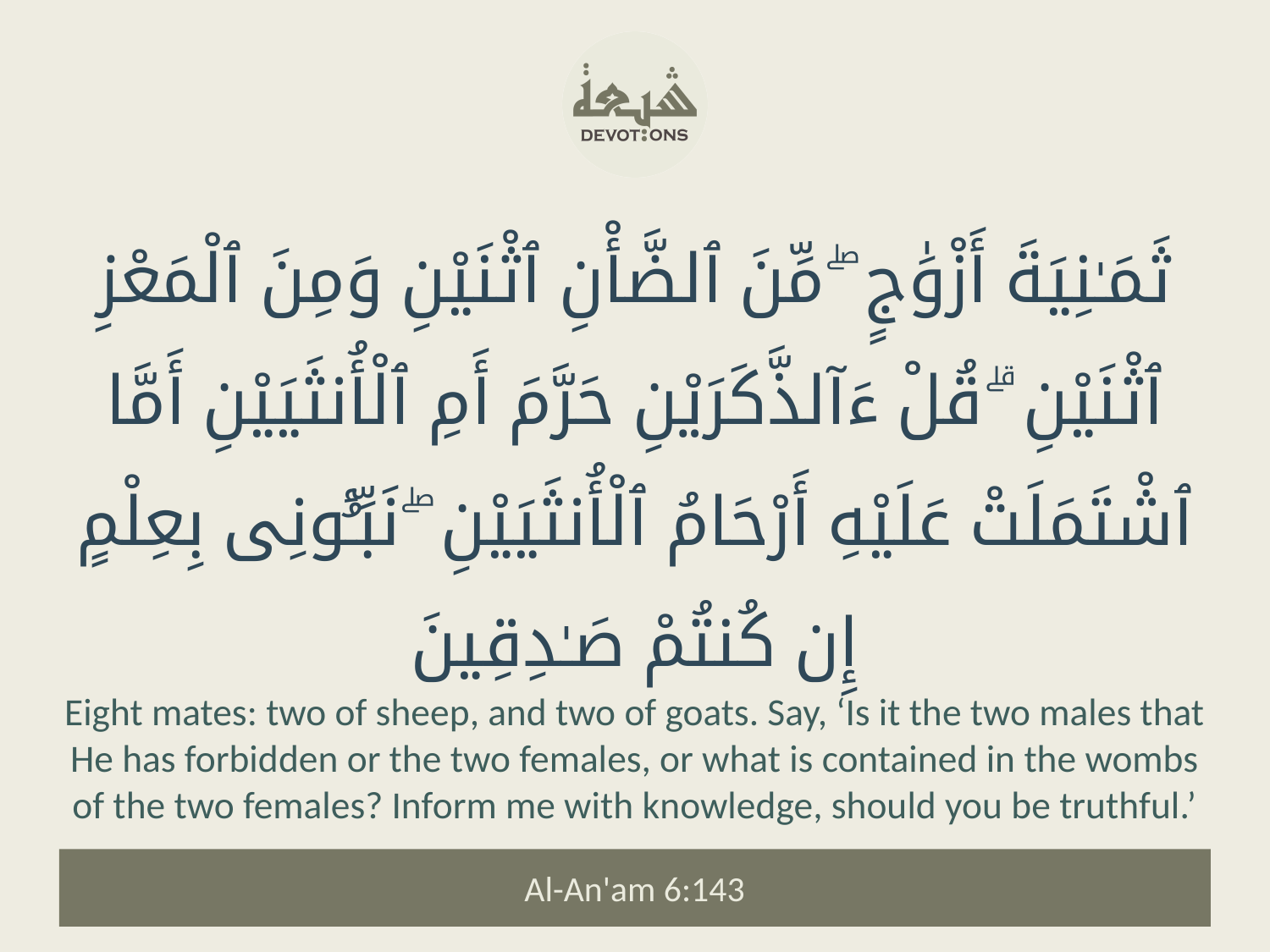

ثَمَـٰنِيَةَ أَزْوَٰجٍ ۖ مِّنَ ٱلضَّأْنِ ٱثْنَيْنِ وَمِنَ ٱلْمَعْزِ ٱثْنَيْنِ ۗ قُلْ ءَآلذَّكَرَيْنِ حَرَّمَ أَمِ ٱلْأُنثَيَيْنِ أَمَّا ٱشْتَمَلَتْ عَلَيْهِ أَرْحَامُ ٱلْأُنثَيَيْنِ ۖ نَبِّـُٔونِى بِعِلْمٍ إِن كُنتُمْ صَـٰدِقِينَ
Eight mates: two of sheep, and two of goats. Say, ‘Is it the two males that He has forbidden or the two females, or what is contained in the wombs of the two females? Inform me with knowledge, should you be truthful.’
Al-An'am 6:143